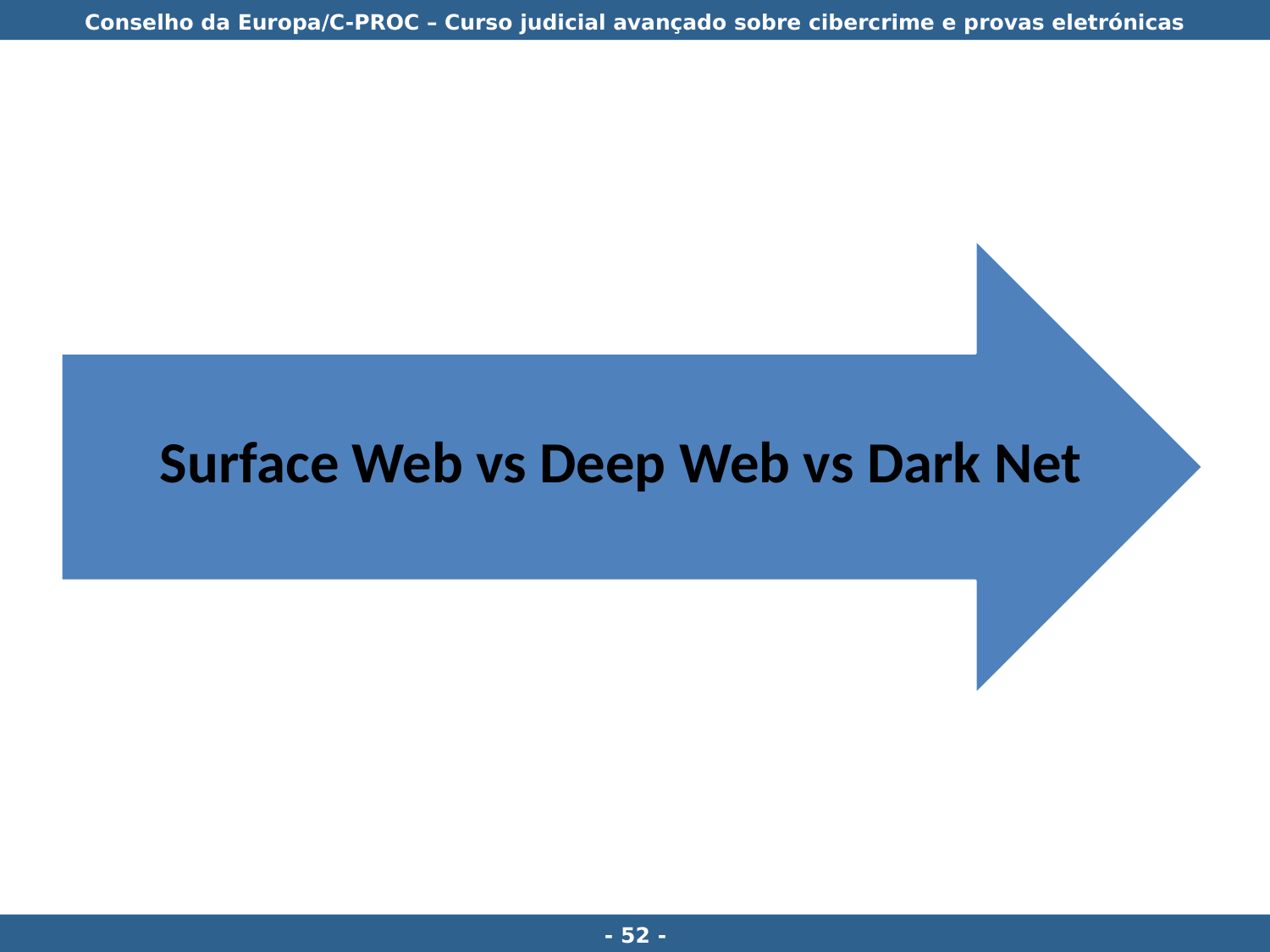

Surface Web vs Deep Web vs Dark Net